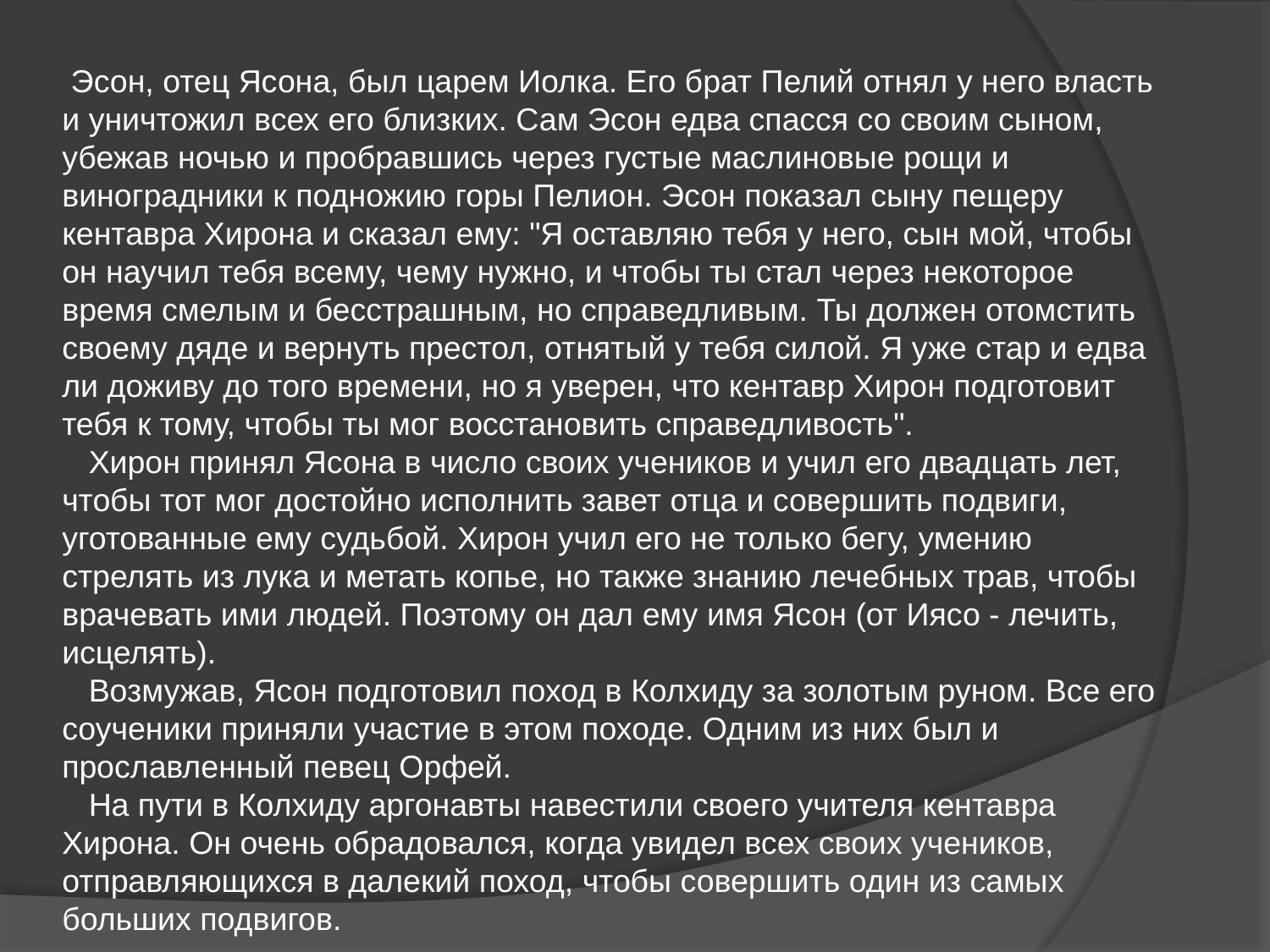

Эсон, отец Ясона, был царем Иолка. Его брат Пелий отнял у него власть и уничтожил всех его близких. Сам Эсон едва спасся со своим сыном, убежав ночью и пробравшись через густые маслиновые рощи и виноградники к подножию горы Пелион. Эсон показал сыну пещеру кентавра Хирона и сказал ему: "Я оставляю тебя у него, сын мой, чтобы он научил тебя всему, чему нужно, и чтобы ты стал через некоторое время смелым и бесстрашным, но справедливым. Ты должен отомстить своему дяде и вернуть престол, отнятый у тебя силой. Я уже стар и едва ли доживу до того времени, но я уверен, что кентавр Хирон подготовит тебя к тому, чтобы ты мог восстановить справедливость".
   Хирон принял Ясона в число своих учеников и учил его двадцать лет, чтобы тот мог достойно исполнить завет отца и совершить подвиги, уготованные ему судьбой. Хирон учил его не только бегу, умению стрелять из лука и метать копье, но также знанию лечебных трав, чтобы врачевать ими людей. Поэтому он дал ему имя Ясон (от Иясо - лечить, исцелять).
   Возмужав, Ясон подготовил поход в Колхиду за золотым руном. Все его соученики приняли участие в этом походе. Одним из них был и прославленный певец Орфей.
   На пути в Колхиду аргонавты навестили своего учителя кентавра Хирона. Он очень обрадовался, когда увидел всех своих учеников, отправляющихся в далекий поход, чтобы совершить один из самых больших подвигов.